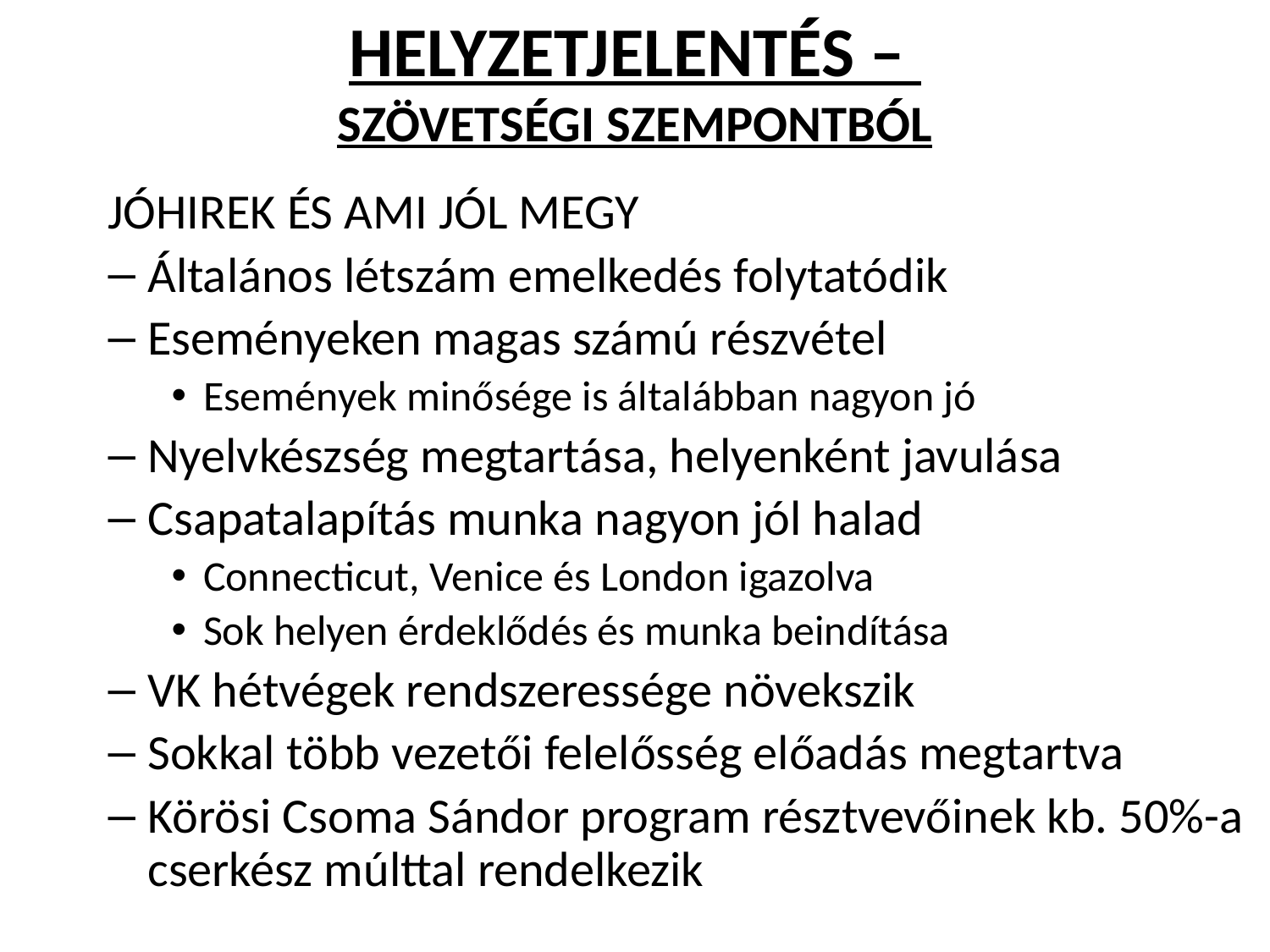

# HELYZETJELENTÉS – SZÖVETSÉGI SZEMPONTBÓL
JÓHIREK ÉS AMI JÓL MEGY
Általános létszám emelkedés folytatódik
Eseményeken magas számú részvétel
Események minősége is általábban nagyon jó
Nyelvkészség megtartása, helyenként javulása
Csapatalapítás munka nagyon jól halad
Connecticut, Venice és London igazolva
Sok helyen érdeklődés és munka beindítása
VK hétvégek rendszeressége növekszik
Sokkal több vezetői felelősség előadás megtartva
Körösi Csoma Sándor program résztvevőinek kb. 50%-a cserkész múlttal rendelkezik